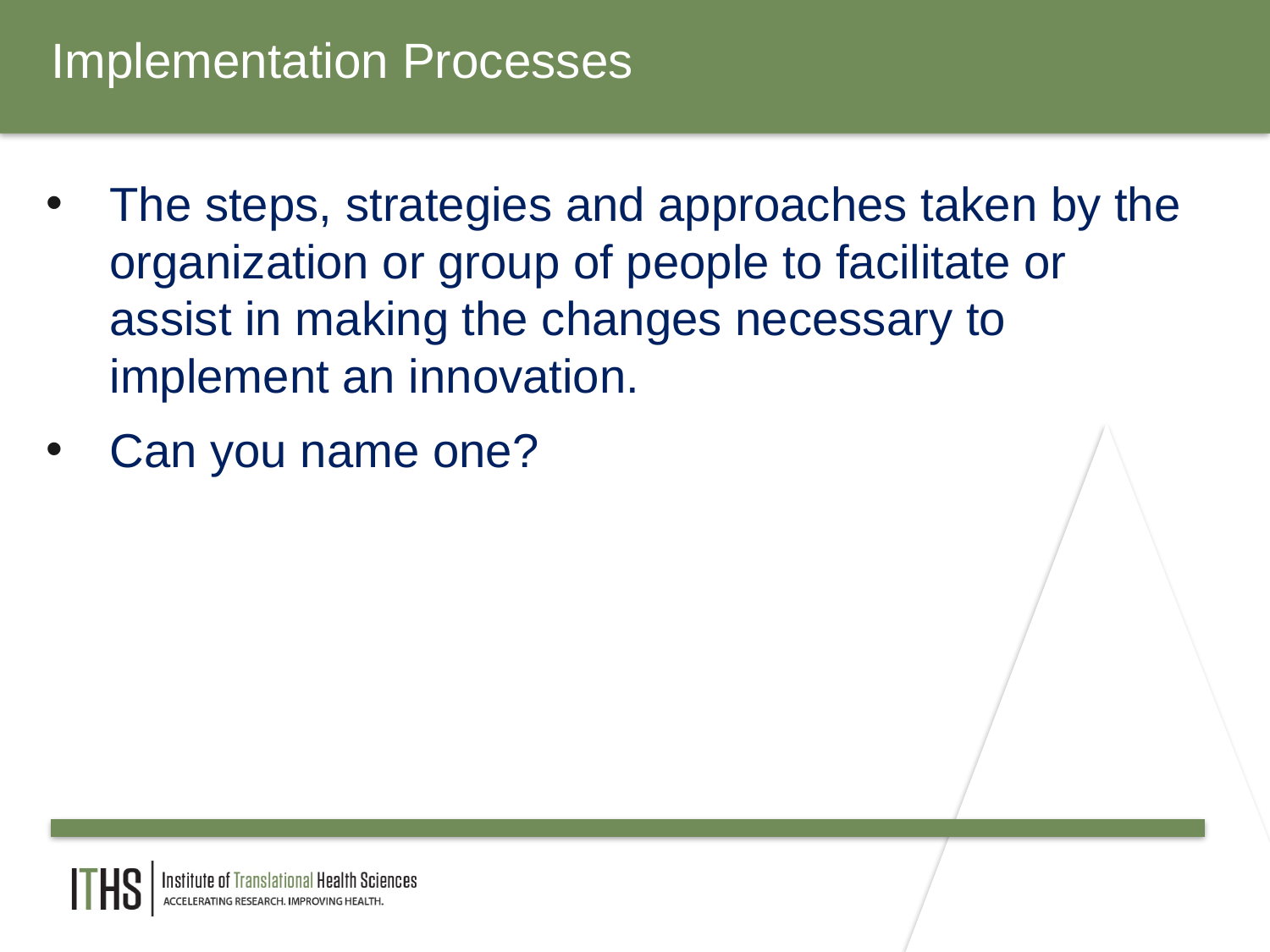

Implementation Processes
The steps, strategies and approaches taken by the organization or group of people to facilitate or assist in making the changes necessary to implement an innovation.
Can you name one?